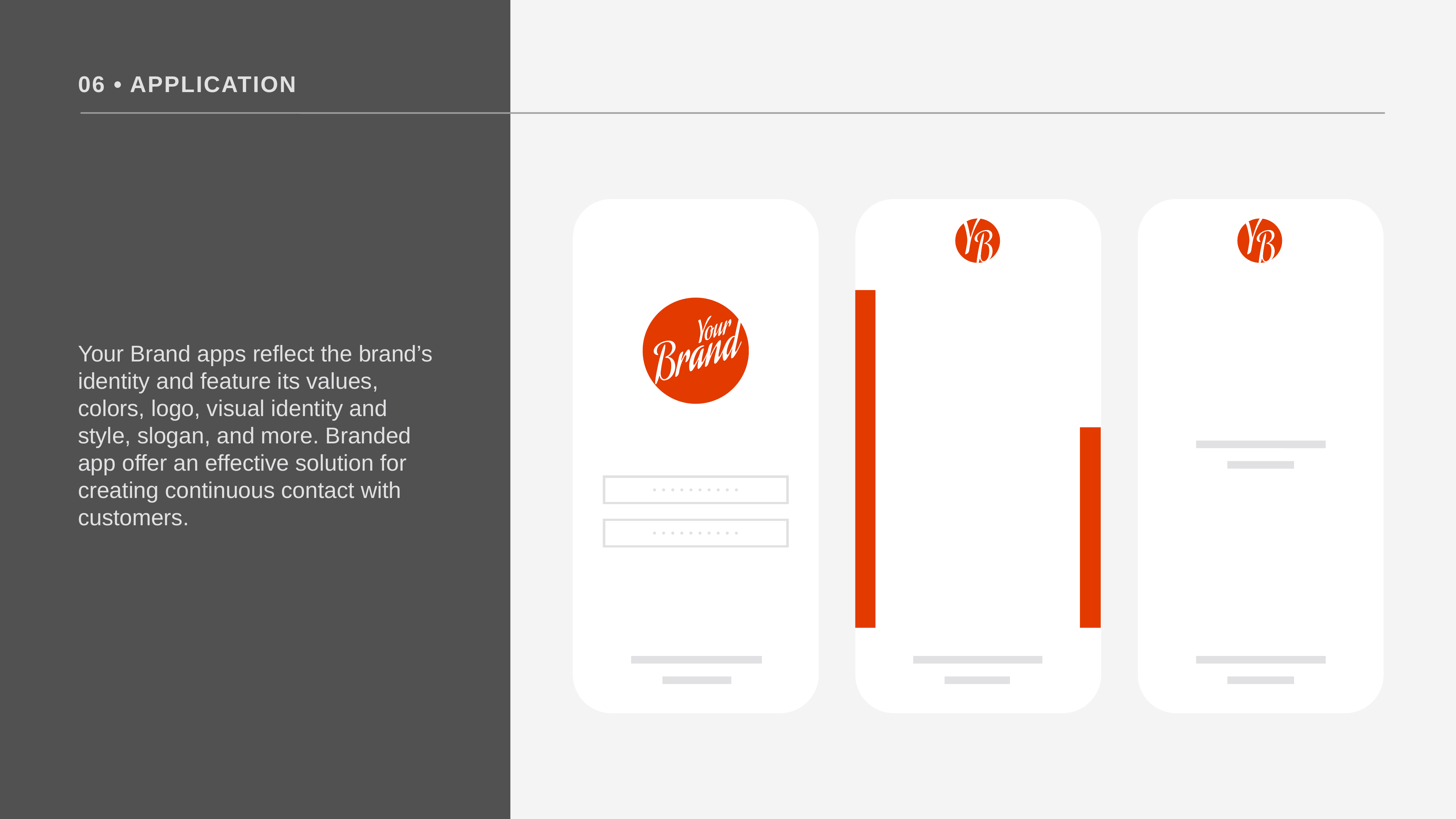

06 • Application

Your Brand apps reflect the brand’s identity and feature its values, colors, logo, visual identity and style, slogan, and more. Branded app offer an effective solution for creating continuous contact with customers.